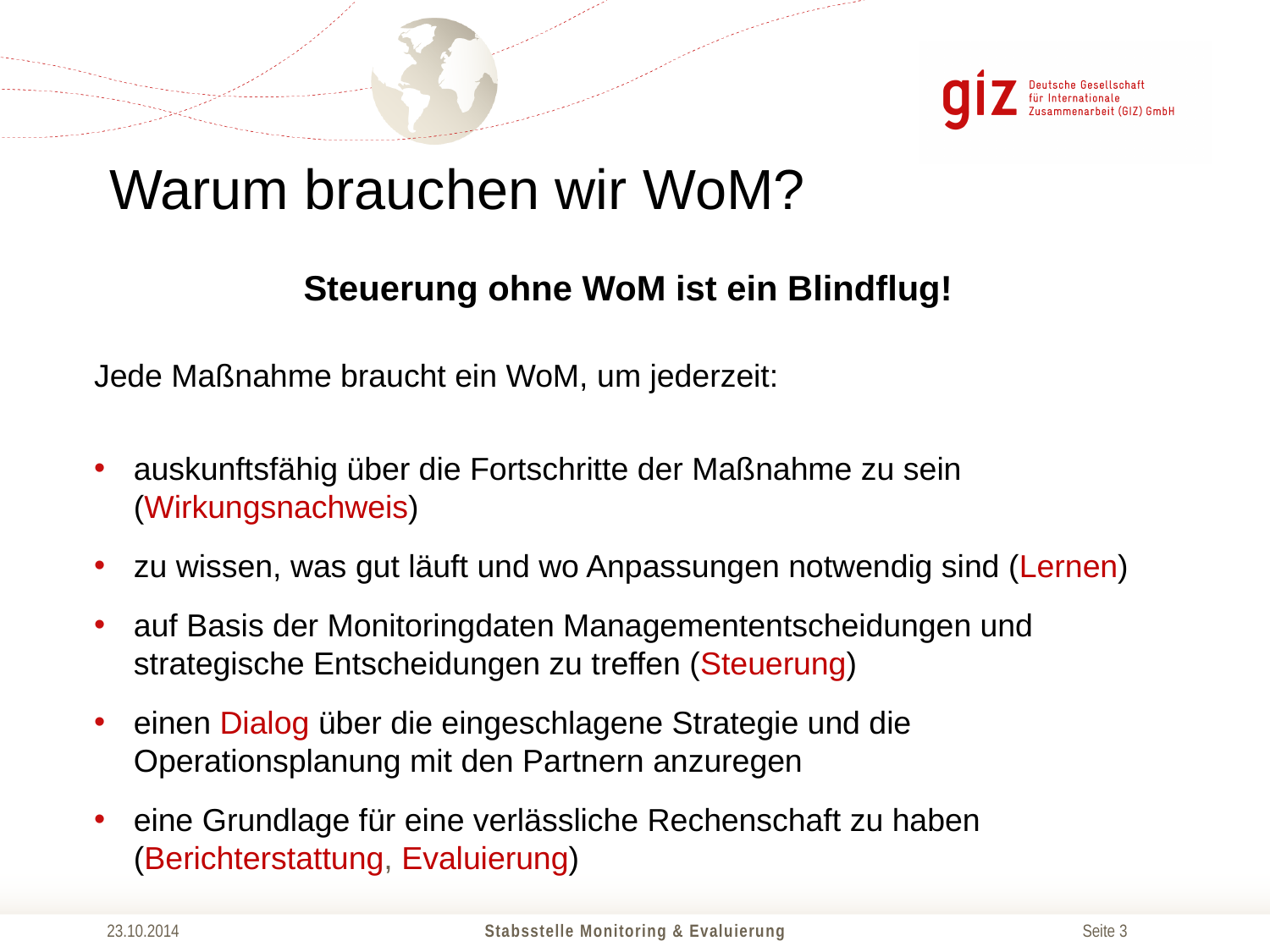

# Warum brauchen wir WoM?
Steuerung ohne WoM ist ein Blindflug!

Jede Maßnahme braucht ein WoM, um jederzeit:

auskunftsfähig über die Fortschritte der Maßnahme zu sein (Wirkungsnachweis)
zu wissen, was gut läuft und wo Anpassungen notwendig sind (Lernen)
auf Basis der Monitoringdaten Managemententscheidungen und strategische Entscheidungen zu treffen (Steuerung)
einen Dialog über die eingeschlagene Strategie und die Operationsplanung mit den Partnern anzuregen
eine Grundlage für eine verlässliche Rechenschaft zu haben (Berichterstattung, Evaluierung)

23.10.2014
Stabsstelle Monitoring & Evaluierung